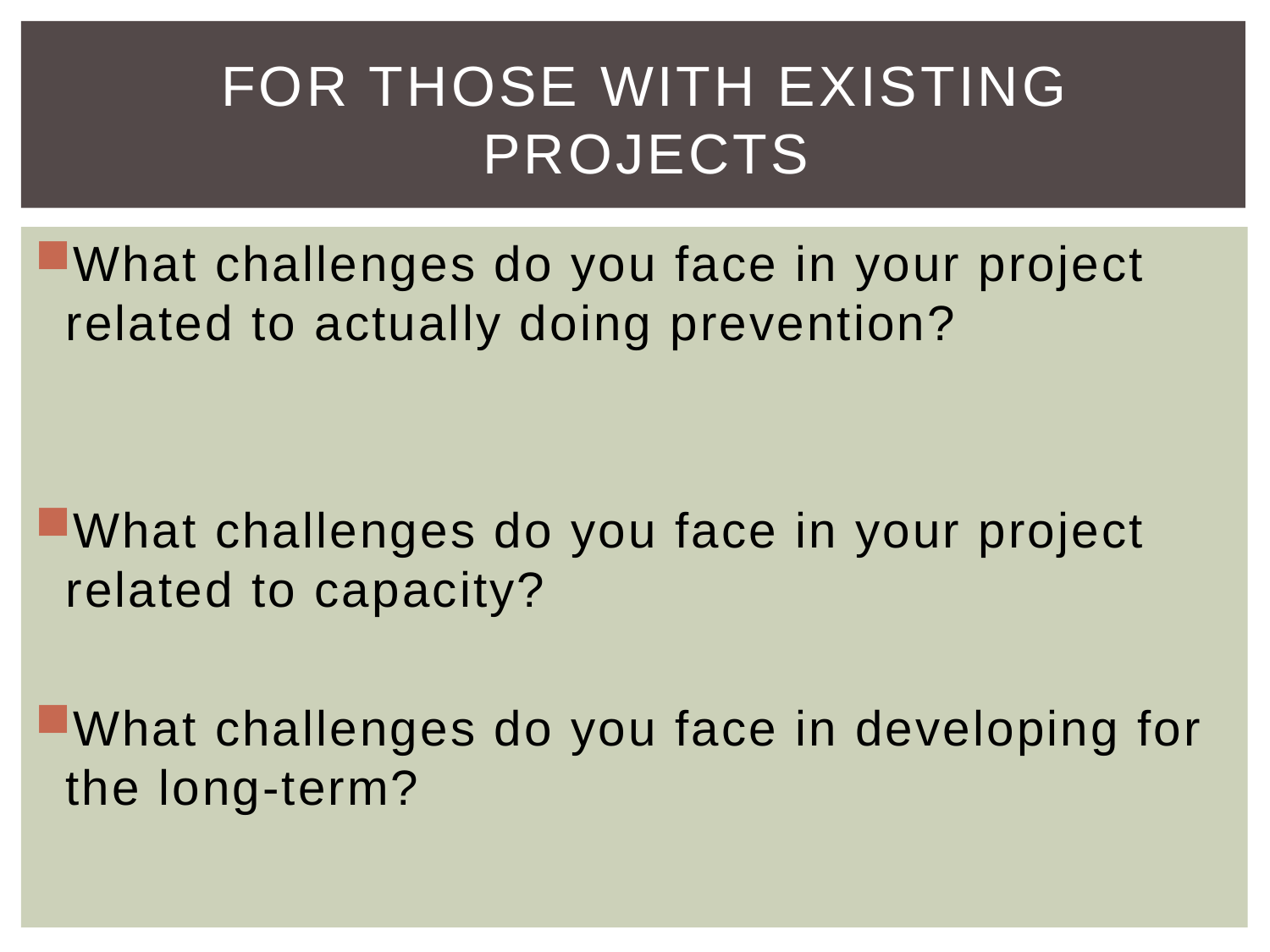

# For Those with existing projects
What challenges do you face in your project related to actually doing prevention?

What challenges do you face in your project related to capacity?

What challenges do you face in developing for the long-term?